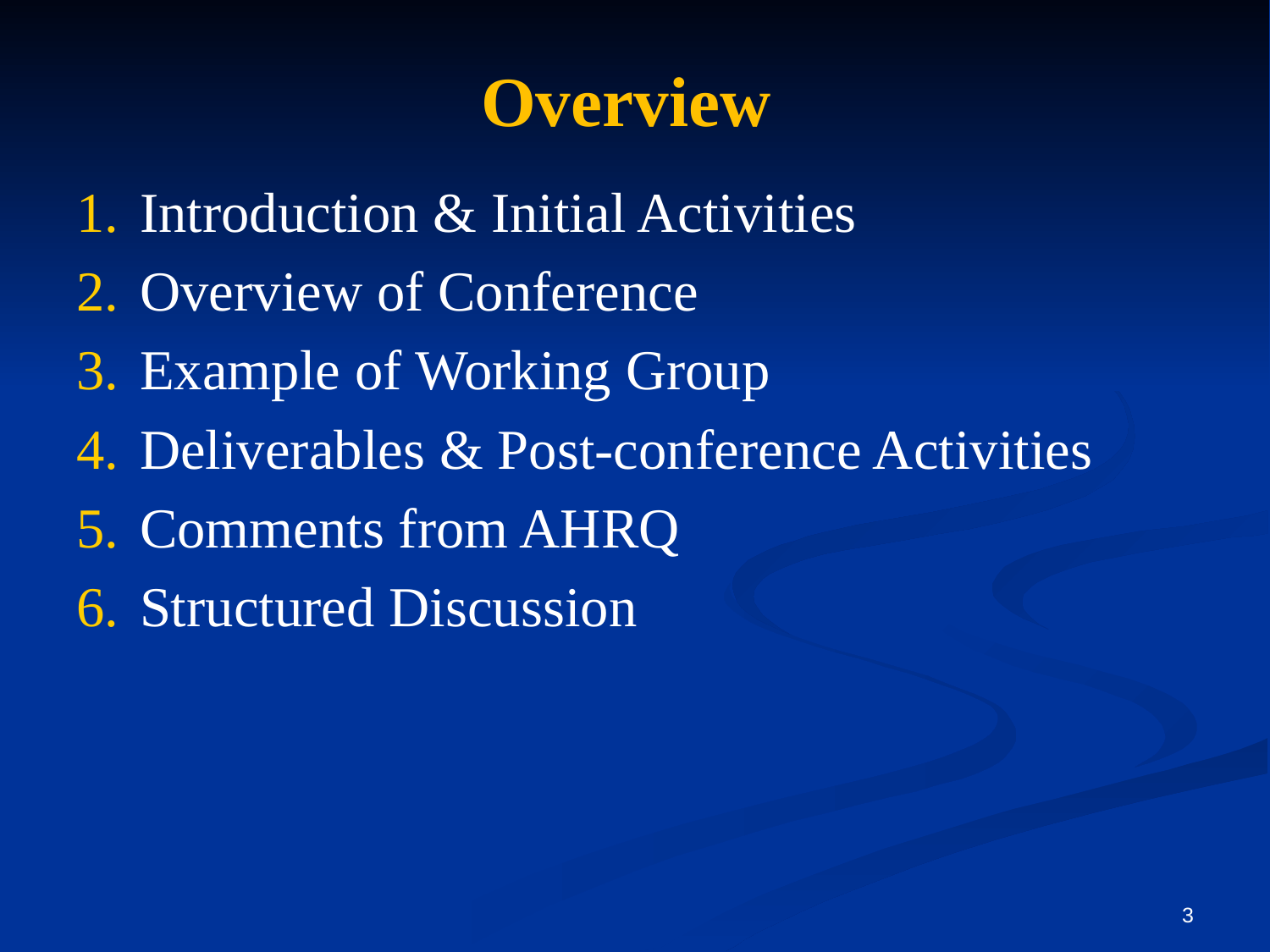

# Overview
Introduction & Initial Activities
Overview of Conference
Example of Working Group
Deliverables & Post-conference Activities
Comments from AHRQ
Structured Discussion

3